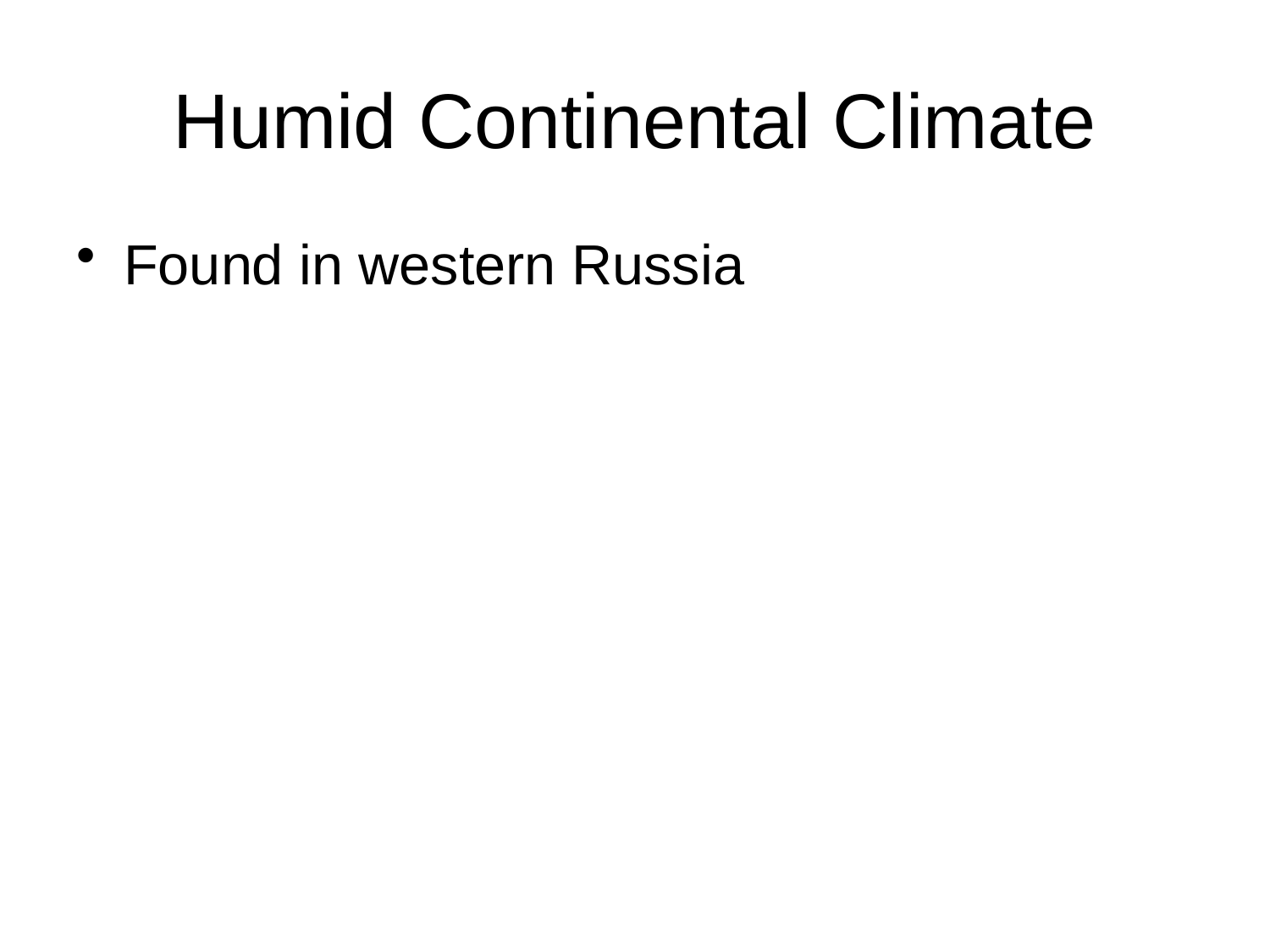

# Humid Continental Climate
Found in western Russia